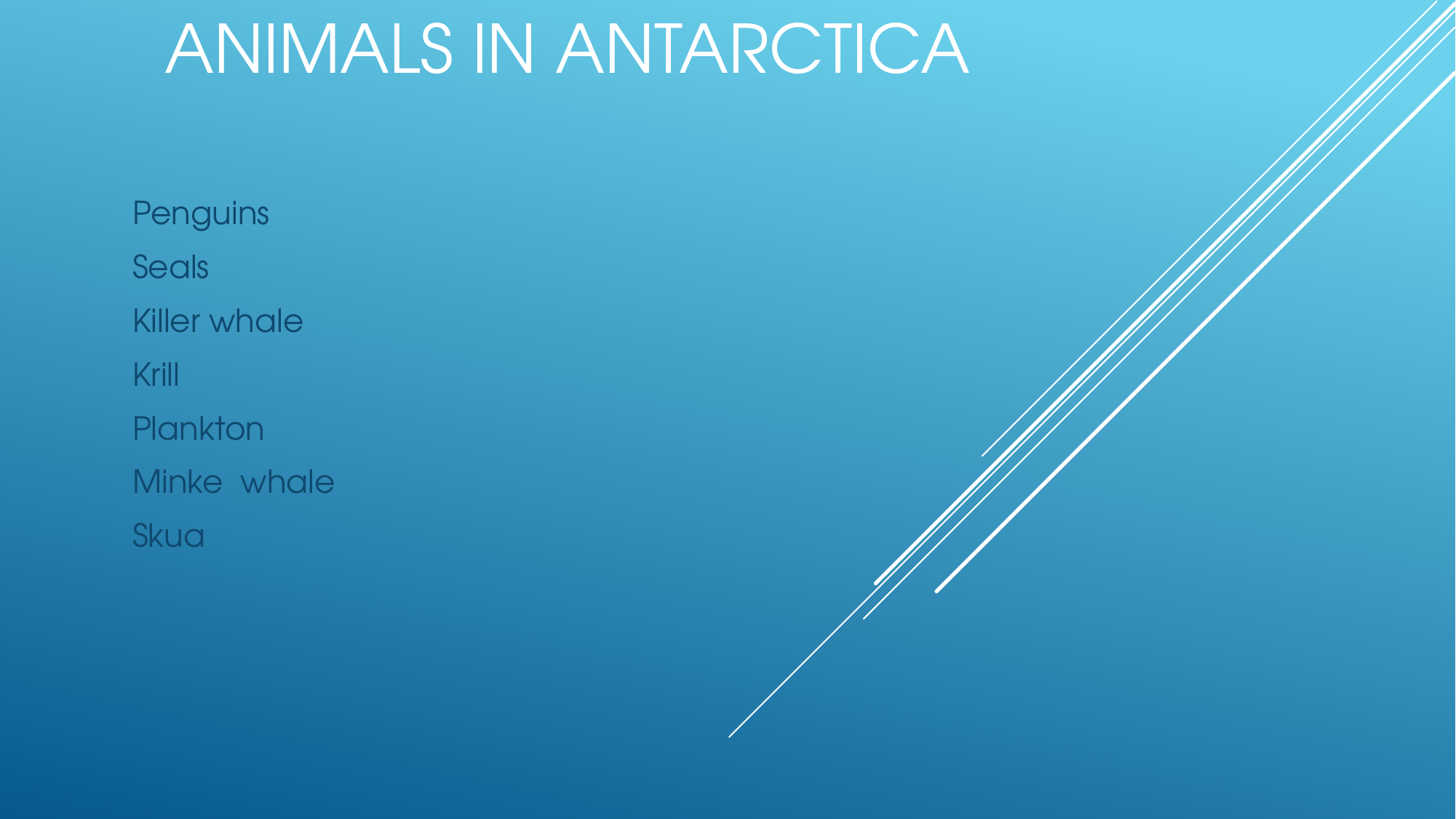

# Animals in Antarctica
Penguins
Seals
Killer whale
Krill
Plankton
Minke  whale
Skua